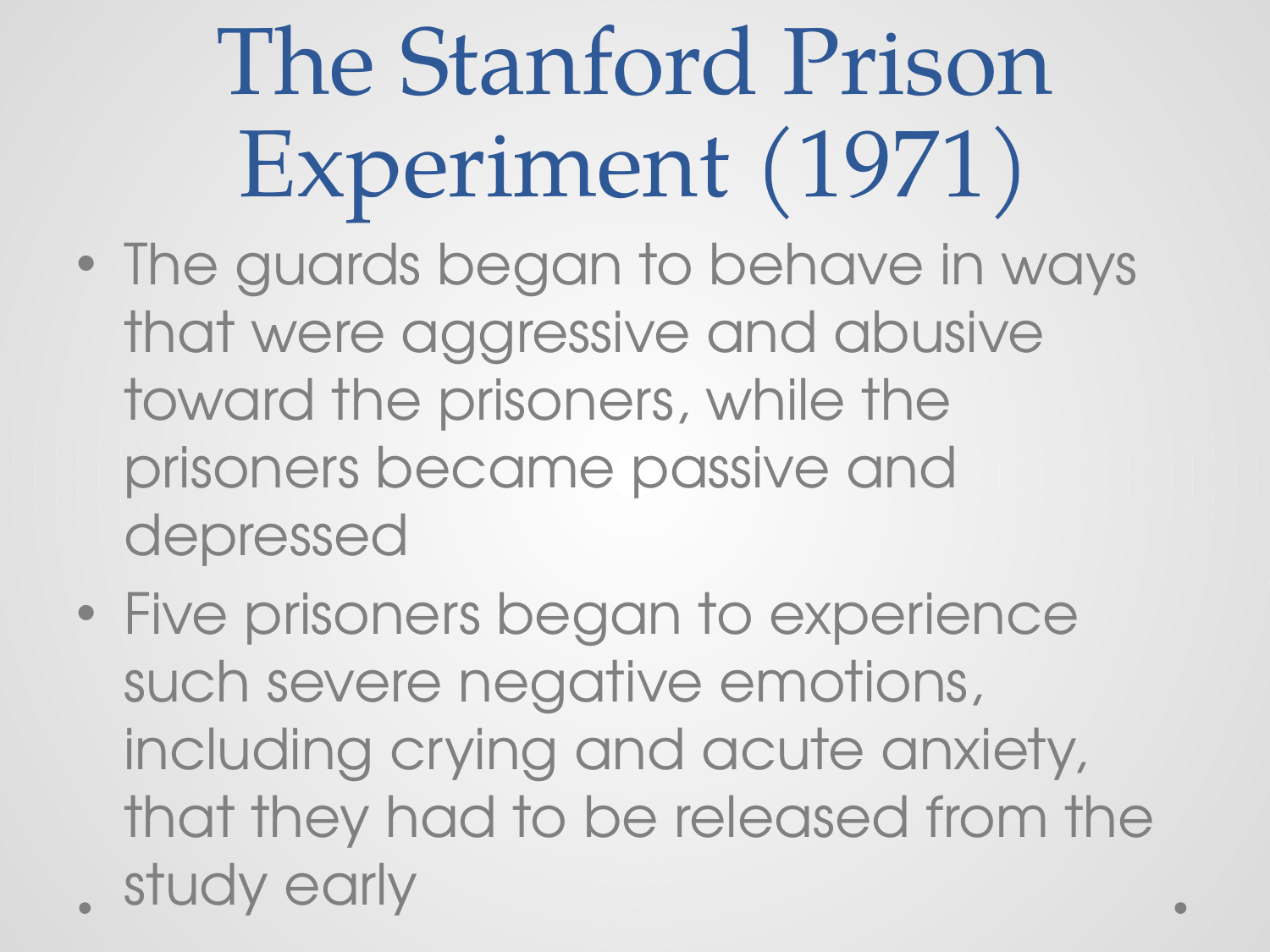

# The Stanford Prison Experiment (1971)
The guards began to behave in ways that were aggressive and abusive toward the prisoners, while the prisoners became passive and depressed
Five prisoners began to experience such severe negative emotions, including crying and acute anxiety, that they had to be released from the study early